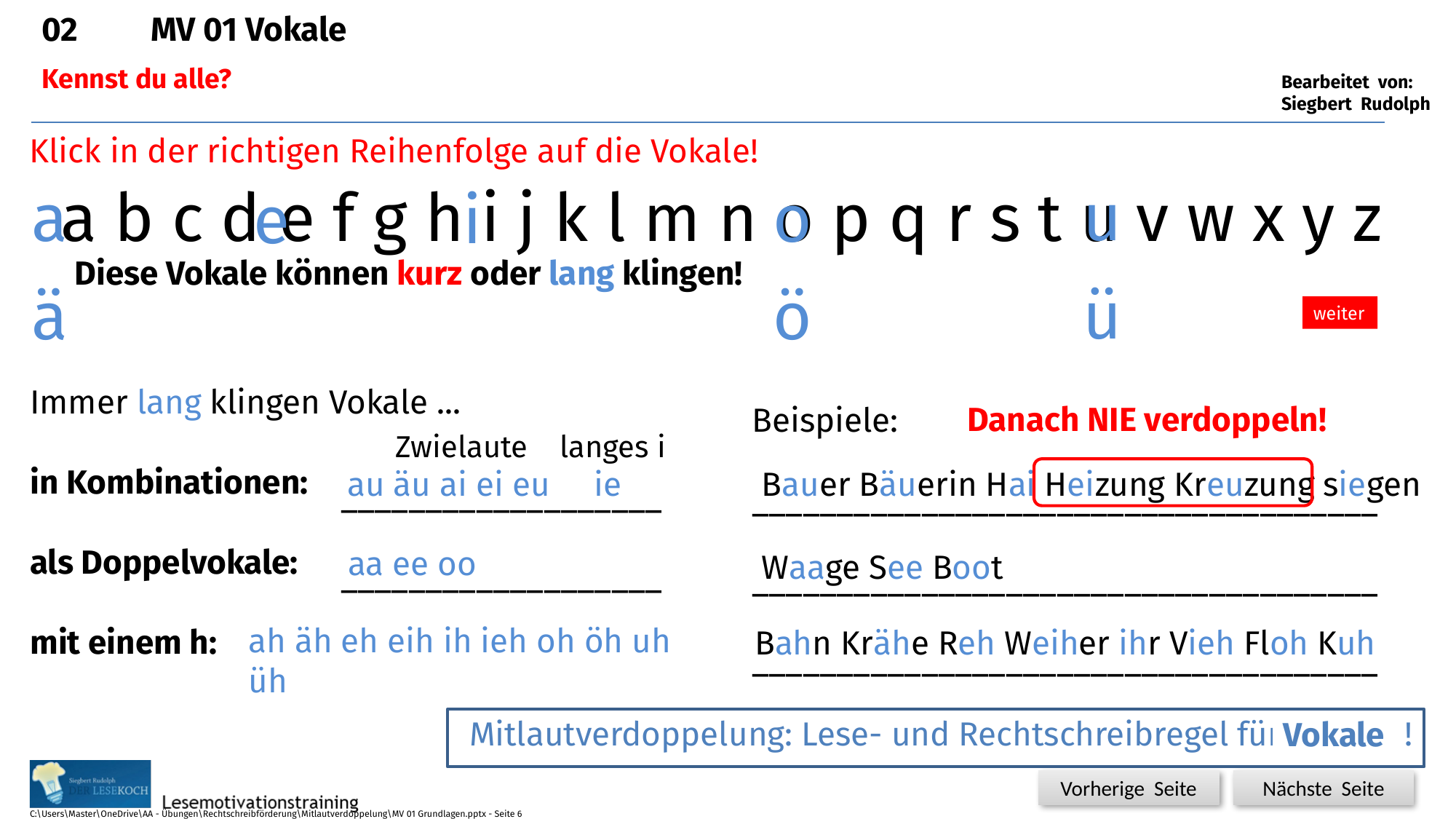

02	MV 01 Vokale
4
Kennst du alle?
Klick in der richtigen Reihenfolge auf die Vokale!
u

ü
a b c d e f g h i j k l m n o p q r s t u v w x y z
a

ä
o

ö
e
i

Diese Vokale können kurz oder lang klingen!
weiter
Immer lang klingen Vokale ...

in Kombinationen:

als Doppelvokale:

mit einem h:
Danach NIE verdoppeln!
Beispiele:

_____________________________________

_____________________________________

_____________________________________
Zwielaute    langes i
au äu ai ei eu     ie
Bauer Bäuerin Hai Heizung Kreuzung siegen

?????
?????
___________________

___________________

___________________
aa ee oo
?????
Waage See Boot
?????
ah äh eh eih ih ieh oh öh uh üh
Bahn Krähe Reh Weiher ihr Vieh Floh Kuh
?????
?????
Mitlautverdoppelung: Lese- und Rechtschreibregel für __???__!
Vokale

C:\Users\Master\OneDrive\AA - Übungen\Rechtschreibförderung\Mitlautverdoppelung\MV 01 Grundlagen.pptx - Seite 6